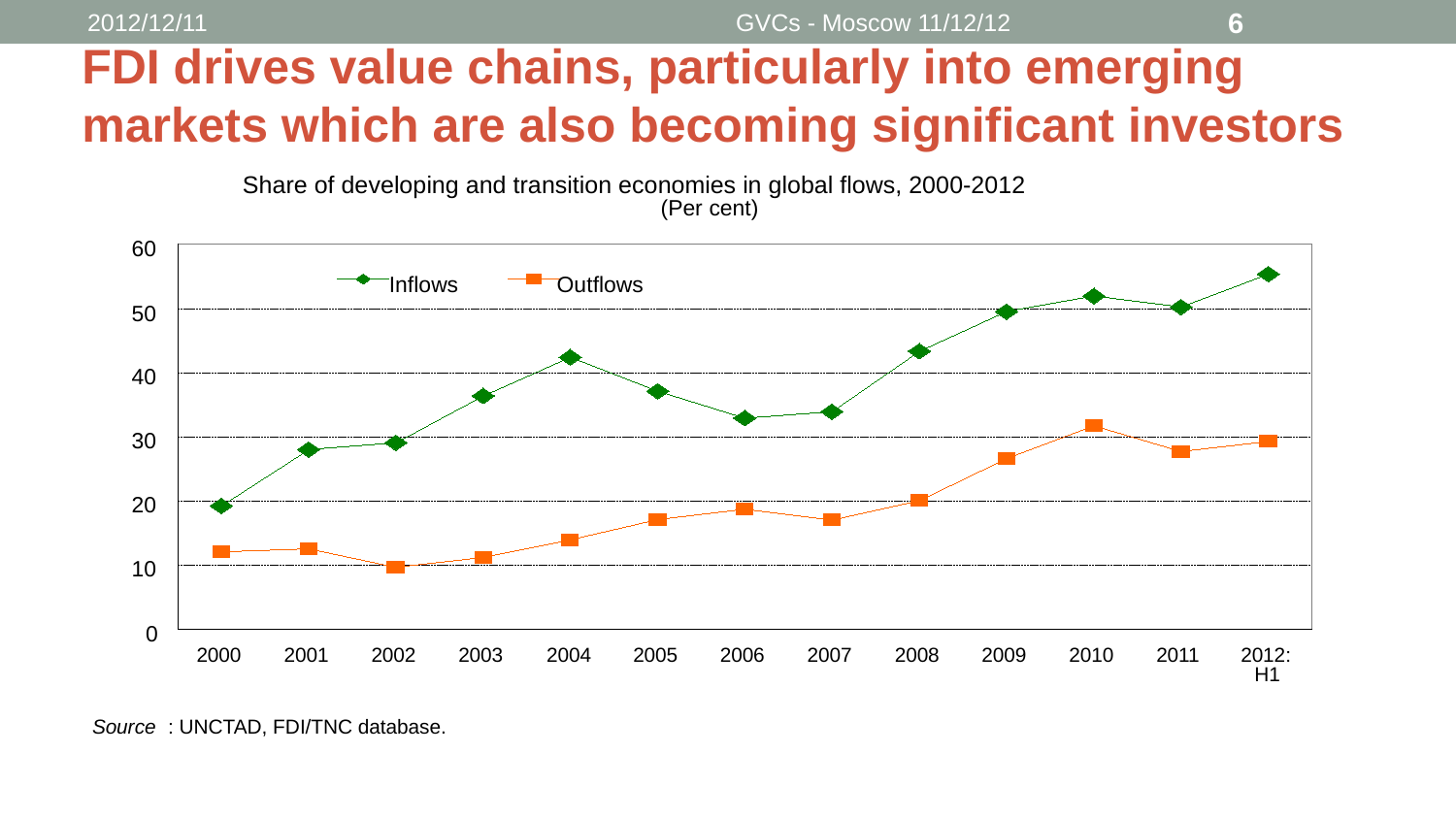

2012/12/11
GVCs - Moscow 11/12/12
6
FDI drives value chains, particularly into emerging markets which are also becoming significant investors
Share of developing and transition economies in global flows, 2000-2012
 (Per cent)
 60

Inflows
Outflows

 50

 40

 30

 20

 10

0

2000
2001
2002
2003
2004
2005
2006
2007
2008
2009
2010
2011
2012:
H1
Source
: UNCTAD, FDI/TNC database.